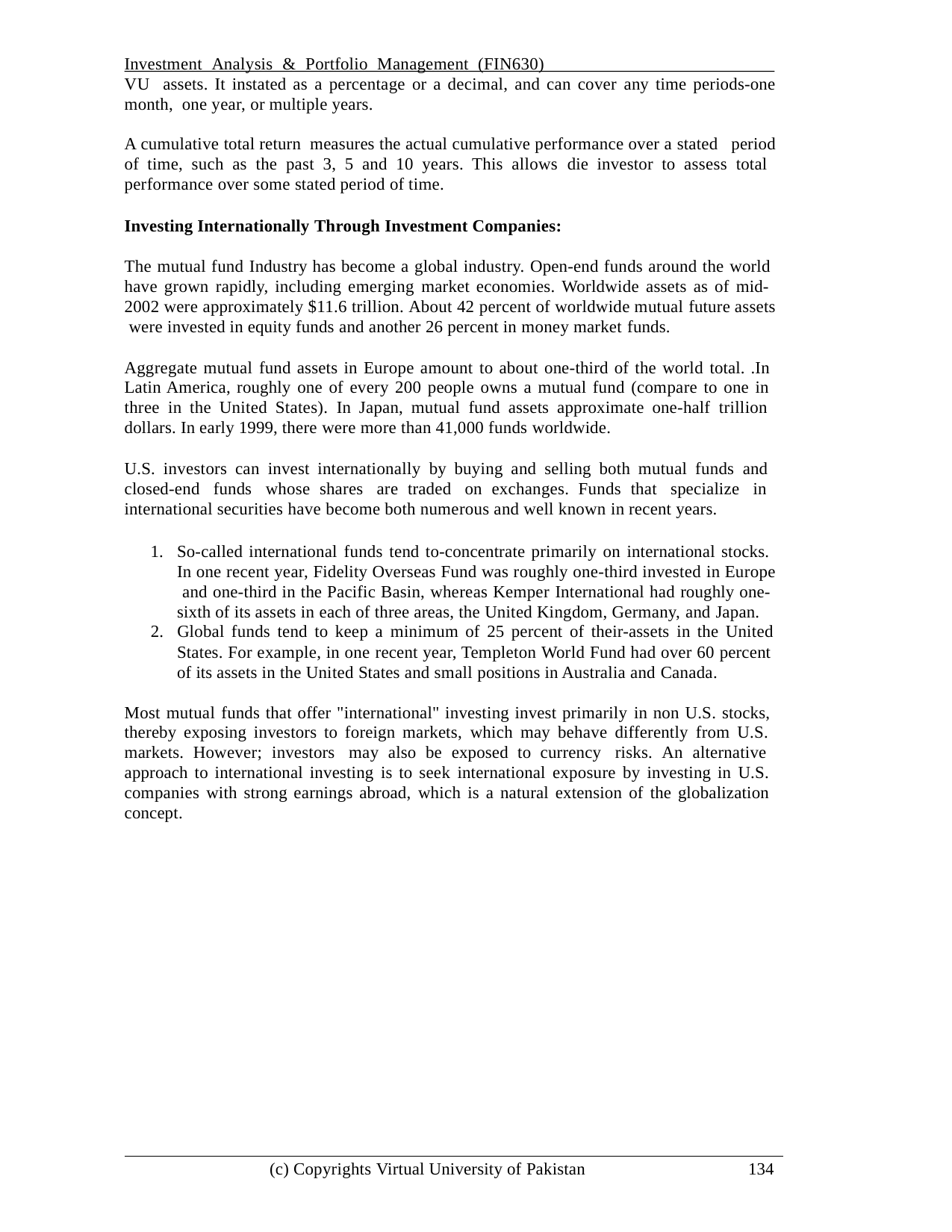

Investment Analysis & Portfolio Management (FIN630)	VU  assets. It instated as a percentage or a decimal, and can cover any time periods-one month,  one year, or multiple years.

A cumulative total return measures the actual cumulative performance over a stated  period of time, such as the past 3, 5 and 10 years. This allows die investor to assess total  performance over some stated period of time.

Investing Internationally Through Investment Companies:

The mutual fund Industry has become a global industry. Open-end funds around the world  have grown rapidly, including emerging market economies. Worldwide assets as of mid-  2002 were approximately $11.6 trillion. About 42 percent of worldwide mutual future assets  were invested in equity funds and another 26 percent in money market funds.

Aggregate mutual fund assets in Europe amount to about one-third of the world total. .In  Latin America, roughly one of every 200 people owns a mutual fund (compare to one in  three in the United States). In Japan, mutual fund assets approximate one-half trillion  dollars. In early 1999, there were more than 41,000 funds worldwide.

U.S. investors can invest internationally by buying and selling both mutual funds and  closed-end funds whose shares are traded on exchanges. Funds that specialize in  international securities have become both numerous and well known in recent years.

So-called international funds tend to-concentrate primarily on international stocks.  In one recent year, Fidelity Overseas Fund was roughly one-third invested in Europe  and one-third in the Pacific Basin, whereas Kemper International had roughly one-  sixth of its assets in each of three areas, the United Kingdom, Germany, and Japan.
Global funds tend to keep a minimum of 25 percent of their-assets in the United
States. For example, in one recent year, Templeton World Fund had over 60 percent  of its assets in the United States and small positions in Australia and Canada.

Most mutual funds that offer "international" investing invest primarily in non U.S. stocks,  thereby exposing investors to foreign markets, which may behave differently from U.S.  markets. However; investors may also be exposed to currency risks. An alternative  approach to international investing is to seek international exposure by investing in U.S.  companies with strong earnings abroad, which is a natural extension of the globalization  concept.

(c) Copyrights Virtual University of Pakistan
134